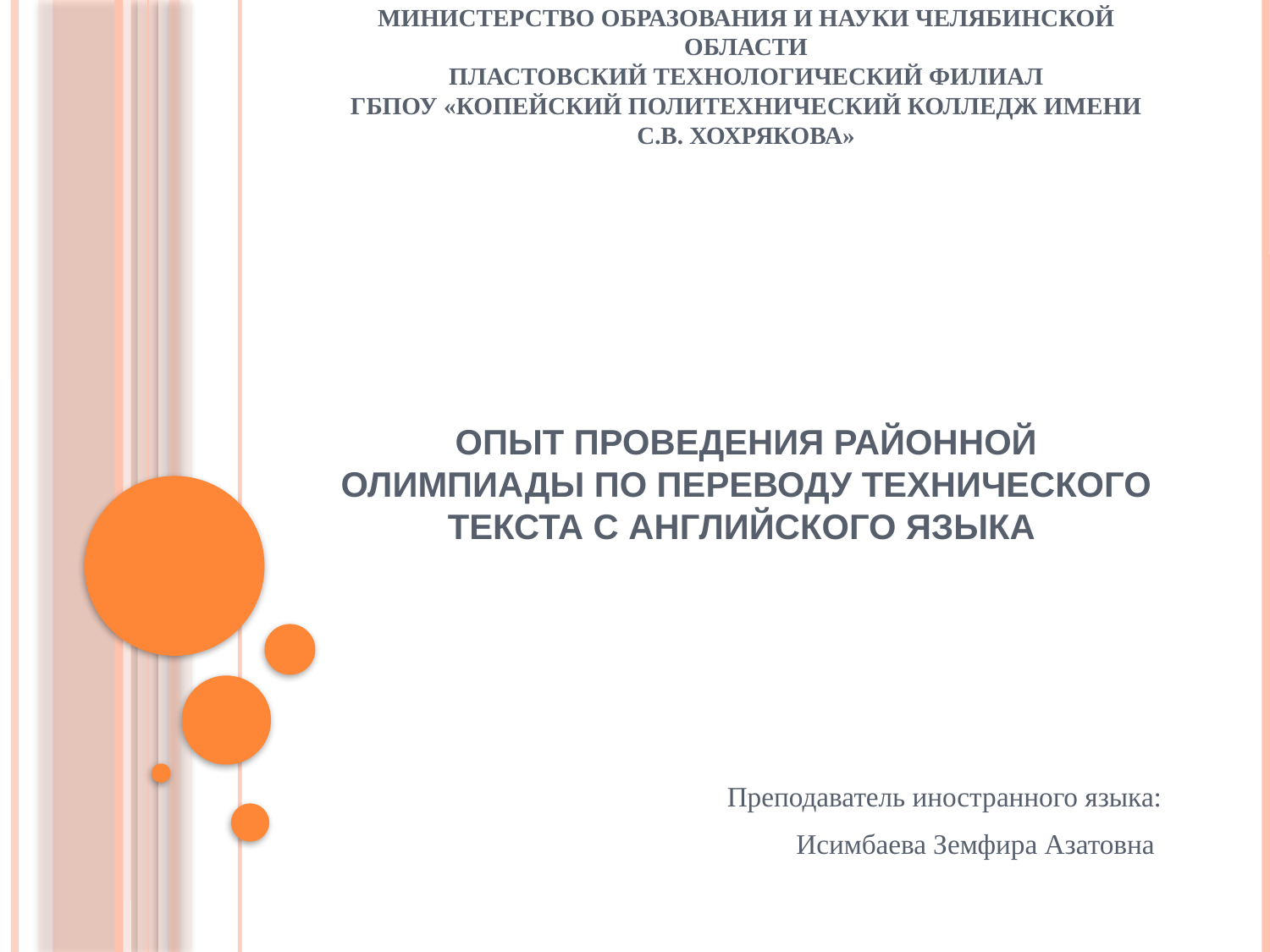

# Министерство образования и науки Челябинской области Пластовский технологический филиал ГБПОУ «Копейский политехнический колледж имени С.В. Хохрякова»           Опыт проведения районной олимпиады по переводу технического текста с английского языка

Преподаватель иностранного языка:
 Исимбаева Земфира Азатовна